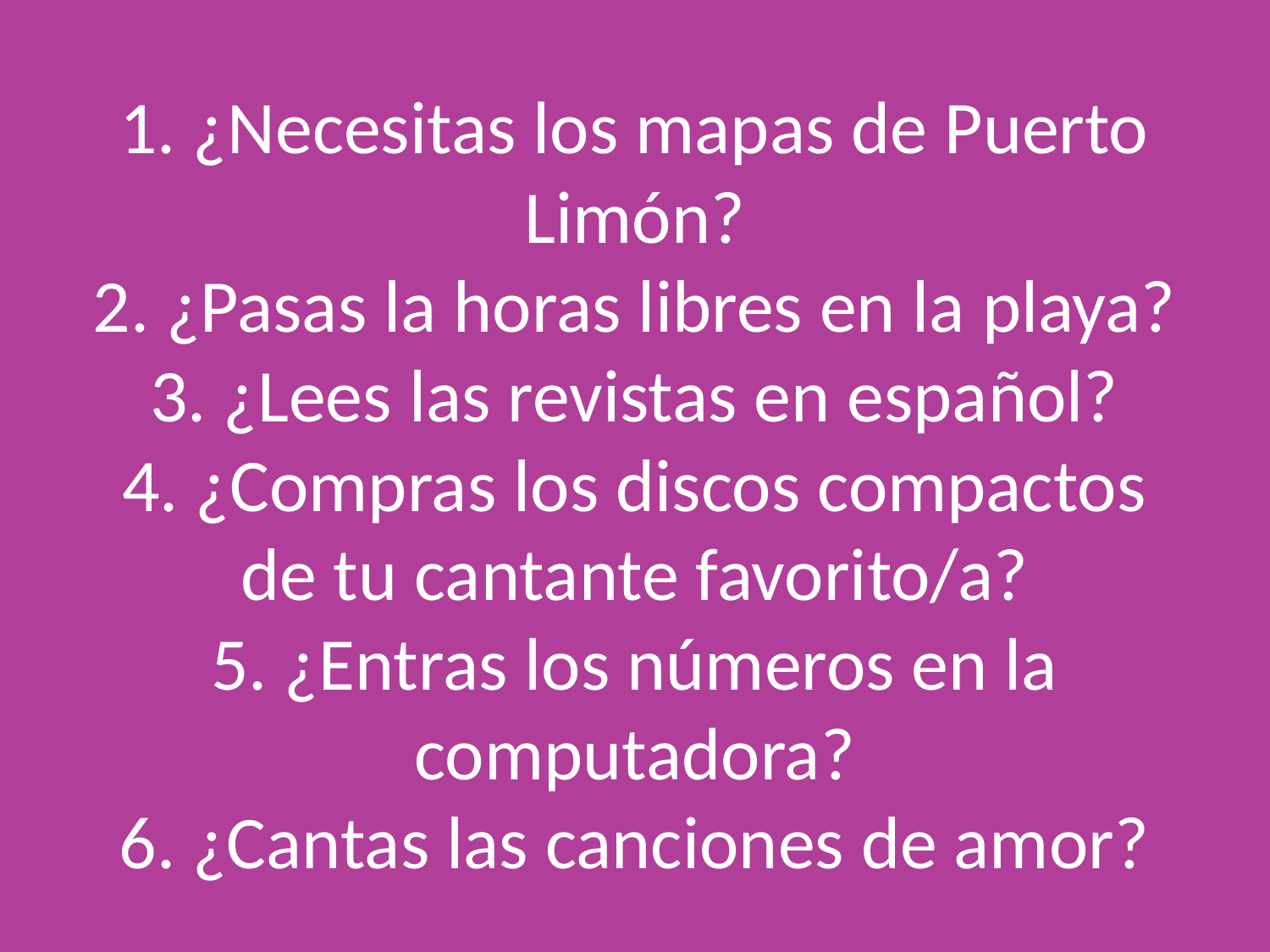

# 1. ¿Necesitas los mapas de Puerto Limón? 2. ¿Pasas la horas libres en la playa? 3. ¿Lees las revistas en español? 4. ¿Compras los discos compactos de tu cantante favorito/a? 5. ¿Entras los números en la computadora? 6. ¿Cantas las canciones de amor?